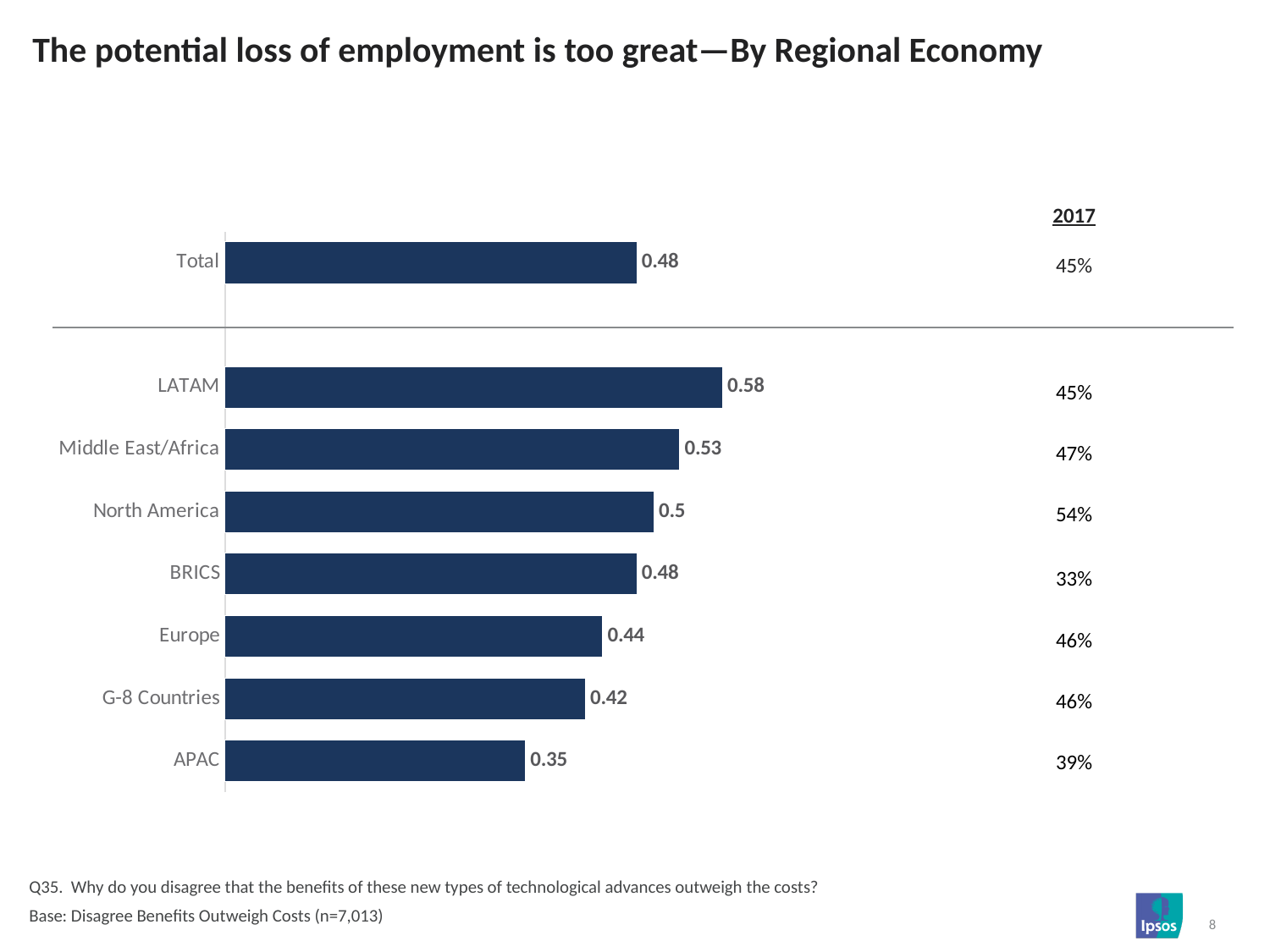

# The potential loss of employment is too great—By Regional Economy
|  |
| --- |
| 2017 |
| 45% |
|  |
| 45% |
| 47% |
| 54% |
| 33% |
| 46% |
| 46% |
| 39% |
|  |

### Chart

| Category | Column2 |
|---|---|
| Total | 0.48 |
|  | None |
| LATAM | 0.58 |
| Middle East/Africa | 0.53 |
| North America | 0.5 |
| BRICS | 0.48 |
| Europe | 0.44 |
| G-8 Countries | 0.42 |
| APAC | 0.35 |
Q35.  Why do you disagree that the benefits of these new types of technological advances outweigh the costs?
Base: Disagree Benefits Outweigh Costs (n=7,013)